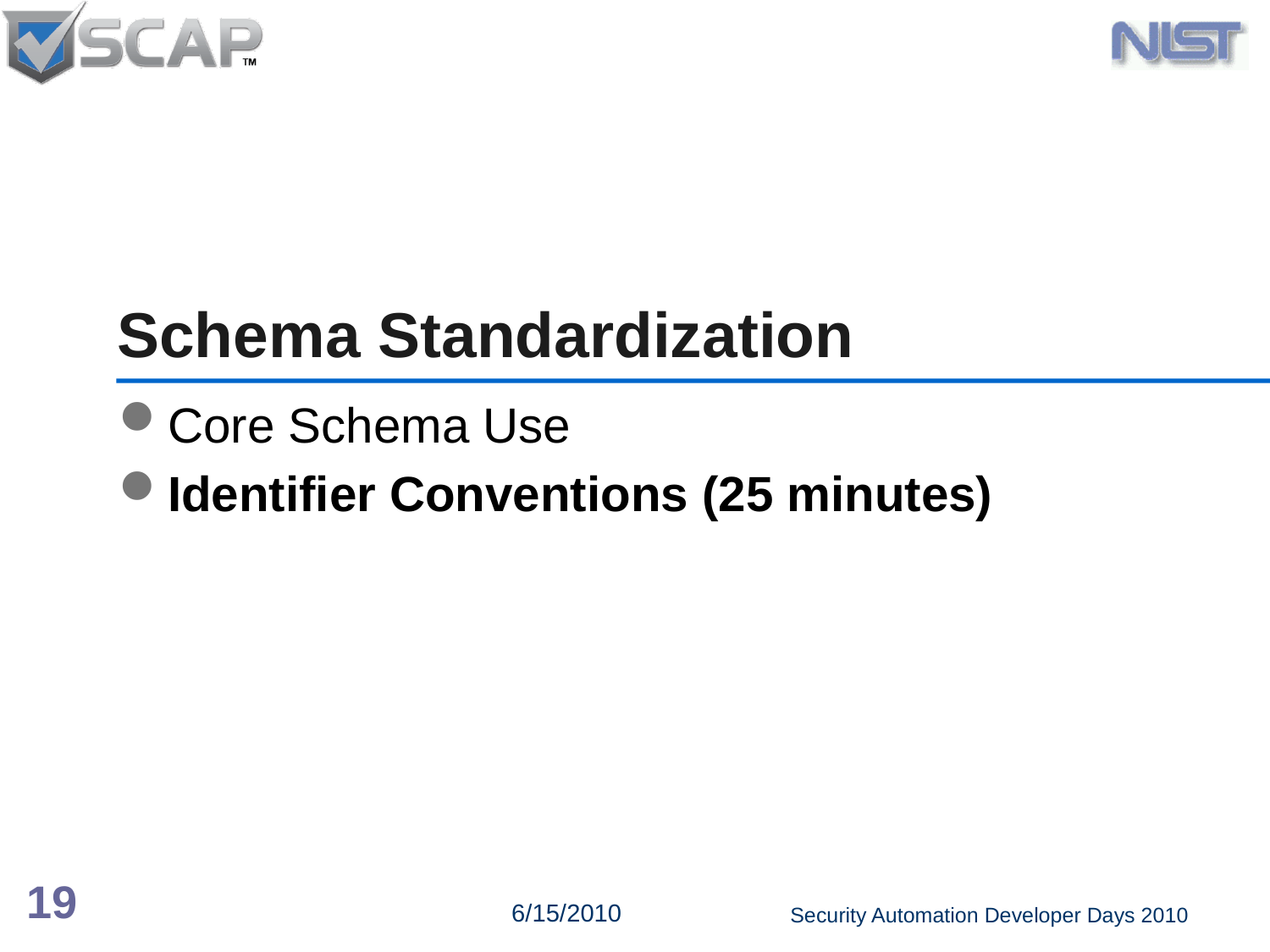

# Schema Standardization
Core Schema Use
Identifier Conventions (25 minutes)
19
6/15/2010
Security Automation Developer Days 2010